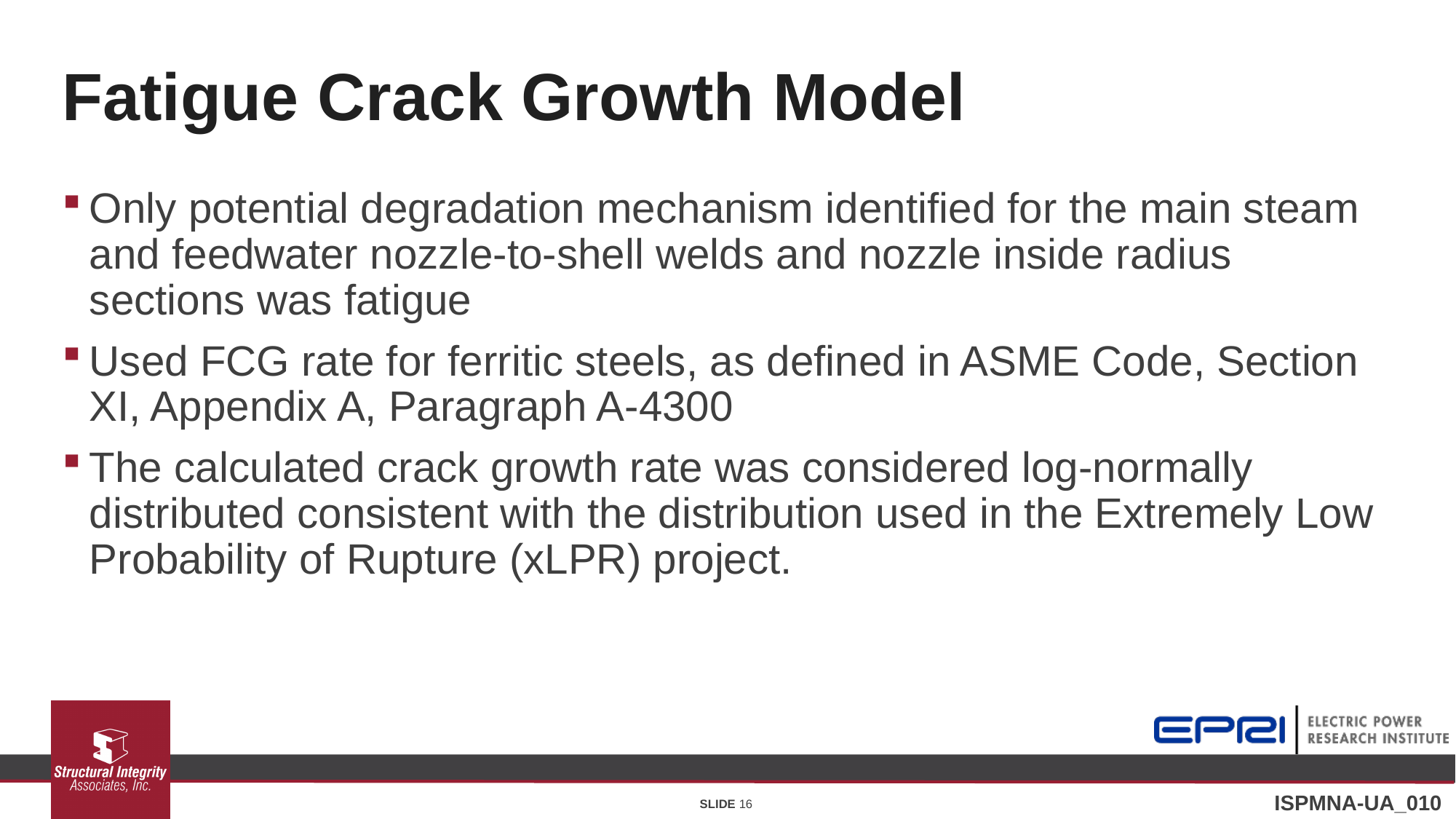

# Fatigue Crack Growth Model
Only potential degradation mechanism identified for the main steam and feedwater nozzle-to-shell welds and nozzle inside radius sections was fatigue
Used FCG rate for ferritic steels, as defined in ASME Code, Section XI, Appendix A, Paragraph A-4300
The calculated crack growth rate was considered log-normally distributed consistent with the distribution used in the Extremely Low Probability of Rupture (xLPR) project.

SLIDE 16